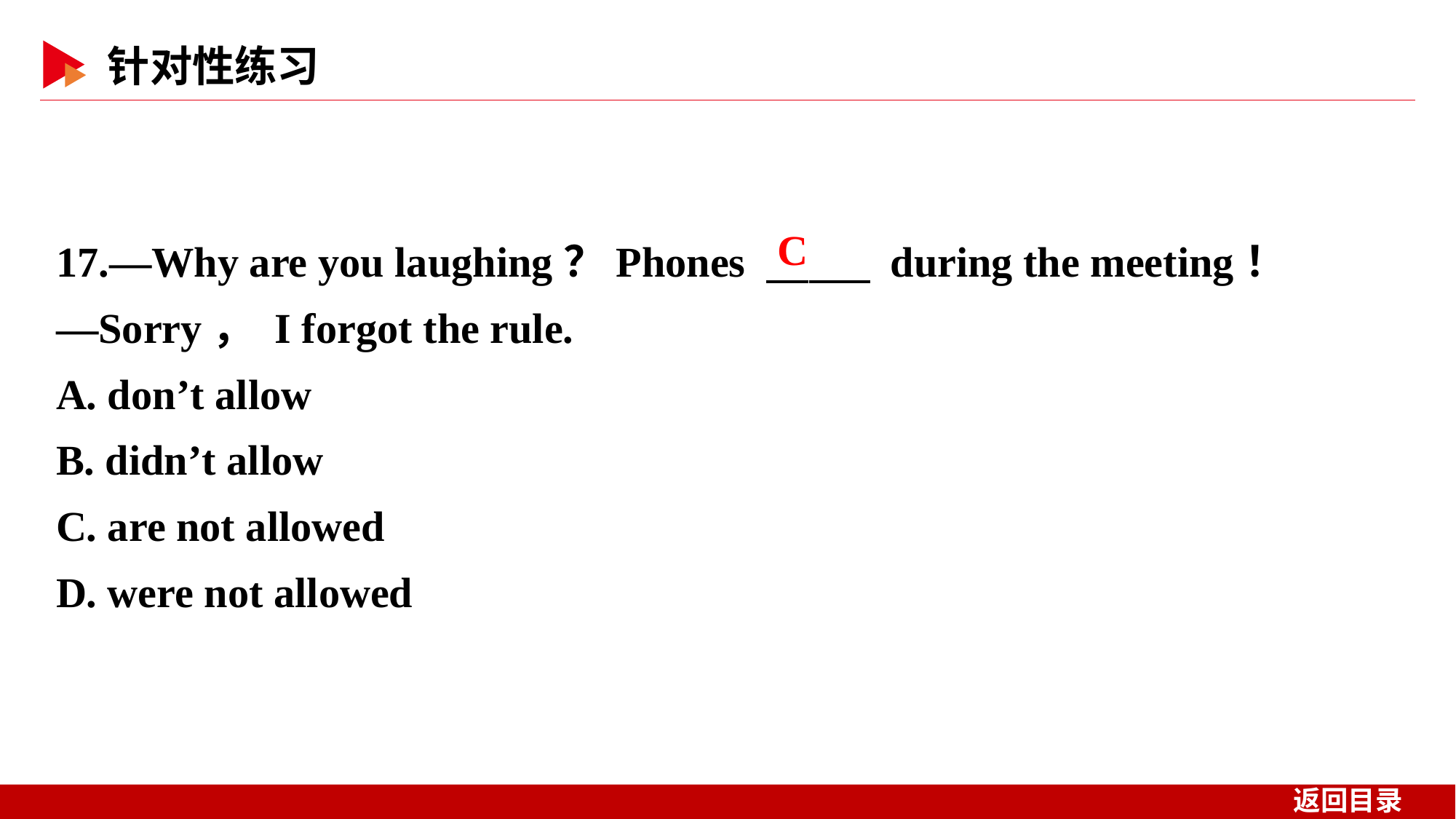

17.—Why are you laughing？Phones 　  　 during the meeting！
—Sorry， I forgot the rule.
A. don’t allow
B. didn’t allow
C. are not allowed
D. were not allowed
C